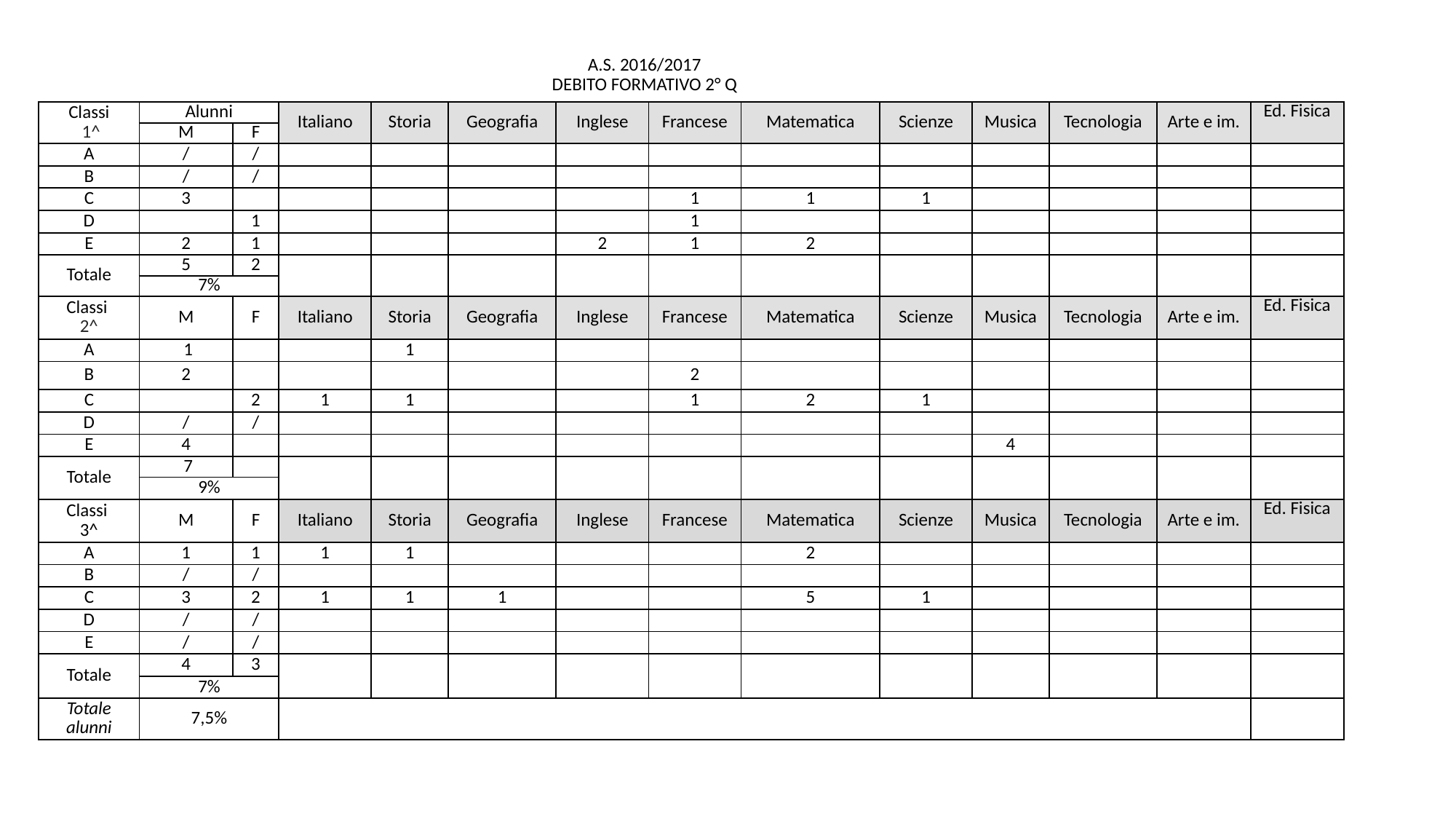

| A.S. 2016/2017 DEBITO FORMATIVO 2° Q |  |  |  |  |  |  |  |  |  |  |  |  |  |
| --- | --- | --- | --- | --- | --- | --- | --- | --- | --- | --- | --- | --- | --- |
| Classi 1^ | Alunni |  | Italiano | Storia | Geografia | Inglese | Francese | Matematica | Scienze | Musica | Tecnologia | Arte e im. | Ed. Fisica |
|  | M | F |  |  |  |  |  |  |  |  |  |  |  |
| A | / | / |  |  |  |  |  |  |  |  |  |  |  |
| B | / | / |  |  |  |  |  |  |  |  |  |  |  |
| C | 3 |  |  |  |  |  | 1 | 1 | 1 |  |  |  |  |
| D |  | 1 |  |  |  |  | 1 |  |  |  |  |  |  |
| E | 2 | 1 |  |  |  | 2 | 1 | 2 |  |  |  |  |  |
| Totale | 5 | 2 |  |  |  |  |  |  |  |  |  |  |  |
|  | 7% |  |  |  |  |  |  |  |  |  |  |  |  |
| Classi 2^ | M | F | Italiano | Storia | Geografia | Inglese | Francese | Matematica | Scienze | Musica | Tecnologia | Arte e im. | Ed. Fisica |
| A | 1 |  |  | 1 |  |  |  |  |  |  |  |  |  |
| B | 2 |  |  |  |  |  | 2 |  |  |  |  |  |  |
| C |  | 2 | 1 | 1 |  |  | 1 | 2 | 1 |  |  |  |  |
| D | / | / |  |  |  |  |  |  |  |  |  |  |  |
| E | 4 |  |  |  |  |  |  |  |  | 4 |  |  |  |
| Totale | 7 |  |  |  |  |  |  |  |  |  |  |  |  |
|  | 9% |  |  |  |  |  |  |  |  |  |  |  |  |
| Classi 3^ | M | F | Italiano | Storia | Geografia | Inglese | Francese | Matematica | Scienze | Musica | Tecnologia | Arte e im. | Ed. Fisica |
| A | 1 | 1 | 1 | 1 |  |  |  | 2 |  |  |  |  |  |
| B | / | / |  |  |  |  |  |  |  |  |  |  |  |
| C | 3 | 2 | 1 | 1 | 1 |  |  | 5 | 1 |  |  |  |  |
| D | / | / |  |  |  |  |  |  |  |  |  |  |  |
| E | / | / |  |  |  |  |  |  |  |  |  |  |  |
| Totale | 4 | 3 |  |  |  |  |  |  |  |  |  |  |  |
|  | 7% |  |  |  |  |  |  |  |  |  |  |  |  |
| Totale alunni | 7,5% |  |  |  |  |  |  |  |  |  |  |  |  |